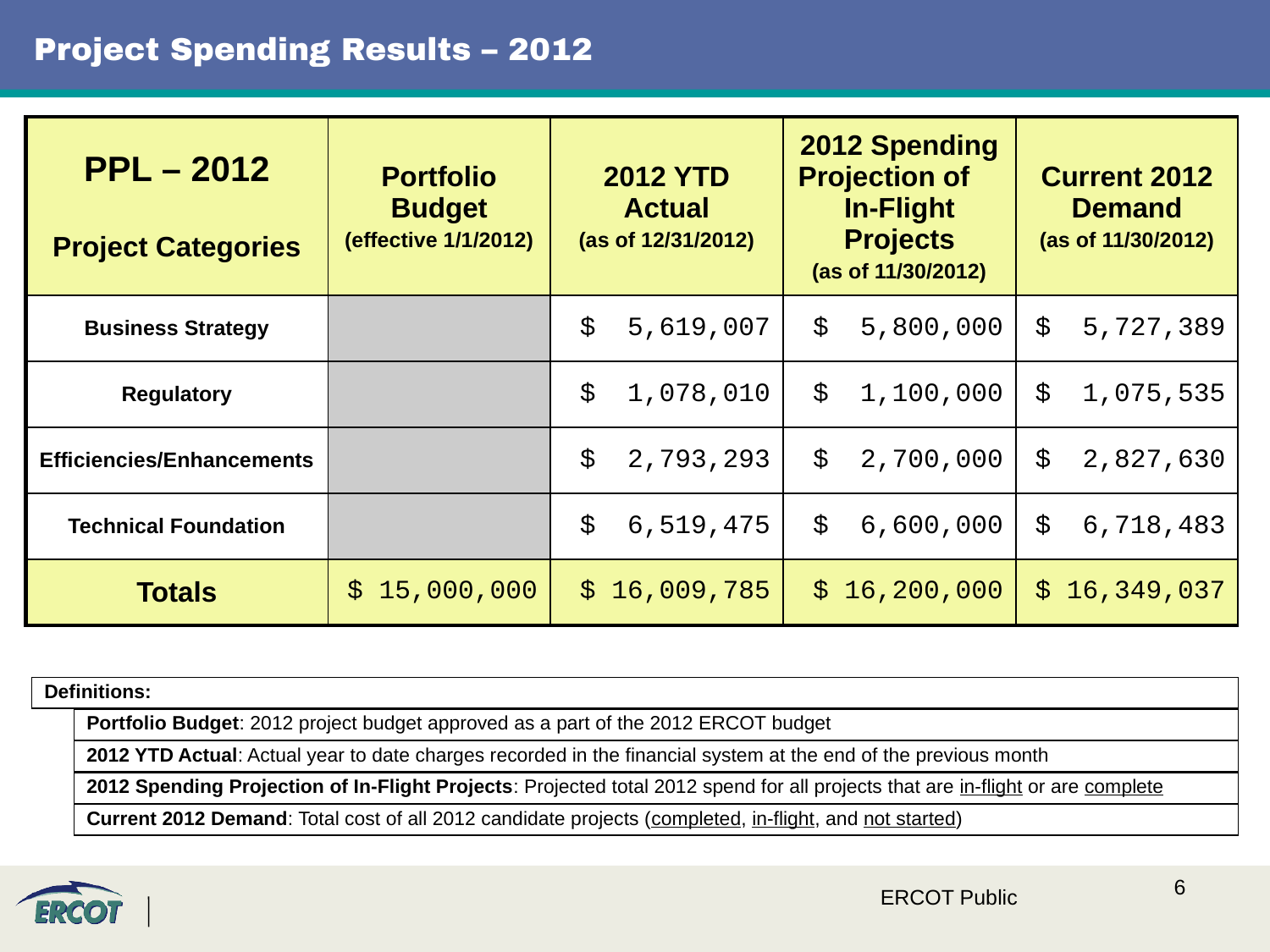

# Project Spending Results – 2012
| PPL – 2012 Project Categories | Portfolio Budget (effective 1/1/2012) | 2012 YTD Actual (as of 12/31/2012) | 2012 Spending Projection of In-Flight Projects (as of 11/30/2012) | Current 2012 Demand (as of 11/30/2012) |
| --- | --- | --- | --- | --- |
| Business Strategy |  | $ 5,619,007 | $ 5,800,000 | $ 5,727,389 |
| Regulatory |  | $ 1,078,010 | $ 1,100,000 | $ 1,075,535 |
| Efficiencies/Enhancements |  | $ 2,793,293 | $ 2,700,000 | $ 2,827,630 |
| Technical Foundation |  | $ 6,519,475 | $ 6,600,000 | $ 6,718,483 |
| Totals | $ 15,000,000 | $ 16,009,785 | $ 16,200,000 | $ 16,349,037 |
Definitions:
Portfolio Budget: 2012 project budget approved as a part of the 2012 ERCOT budget
2012 YTD Actual: Actual year to date charges recorded in the financial system at the end of the previous month
2012 Spending Projection of In-Flight Projects: Projected total 2012 spend for all projects that are in-flight or are complete
Current 2012 Demand: Total cost of all 2012 candidate projects (completed, in-flight, and not started)
ERCOT Public